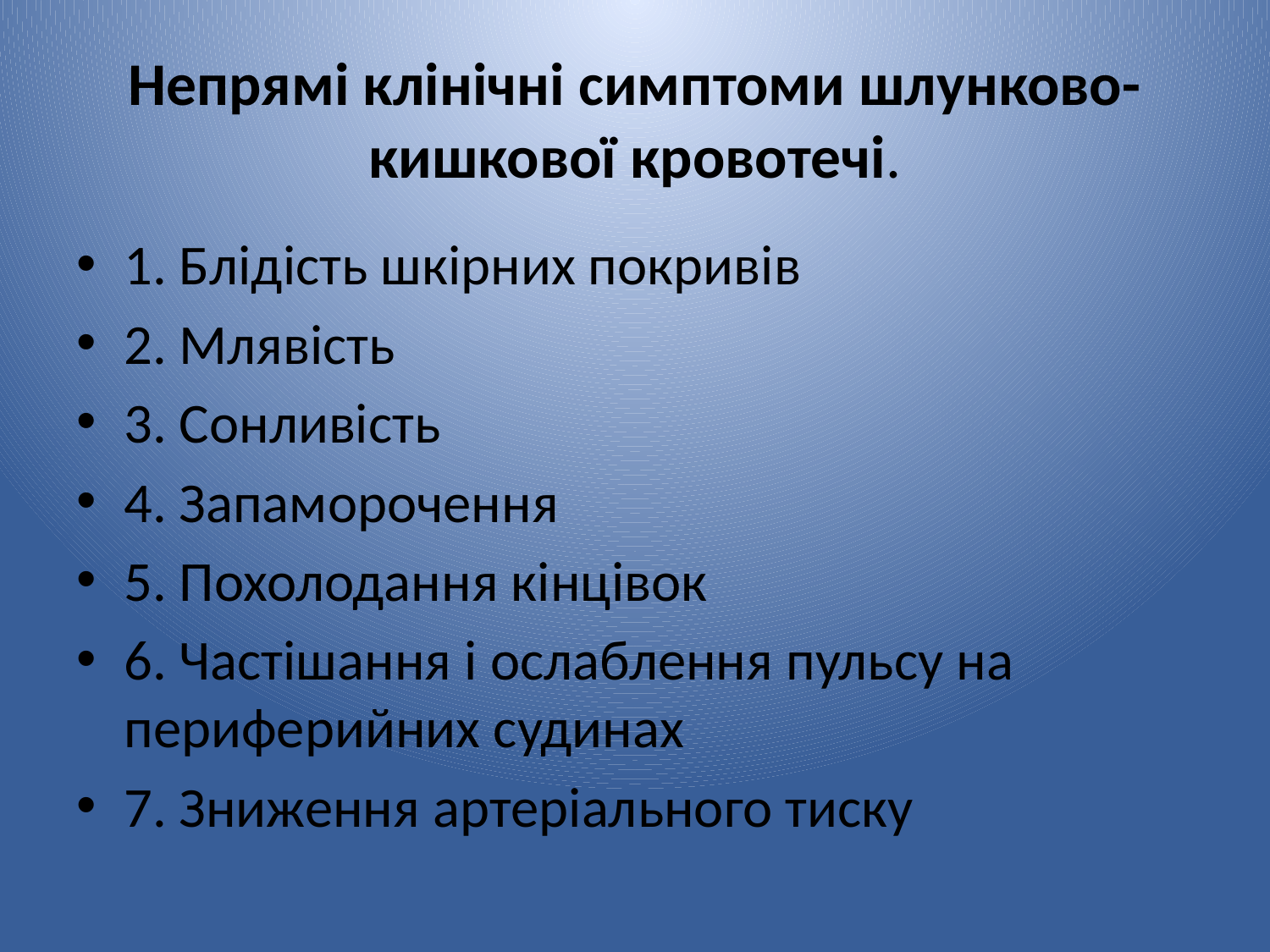

# Непрямі клінічні симптоми шлунково-кишкової кровотечі.
1. Блідість шкірних покривів
2. Млявість
3. Сонливість
4. Запаморочення
5. Похолодання кінцівок
6. Частішання і ослаблення пульсу на периферийних судинах
7. Зниження артеріального тиску